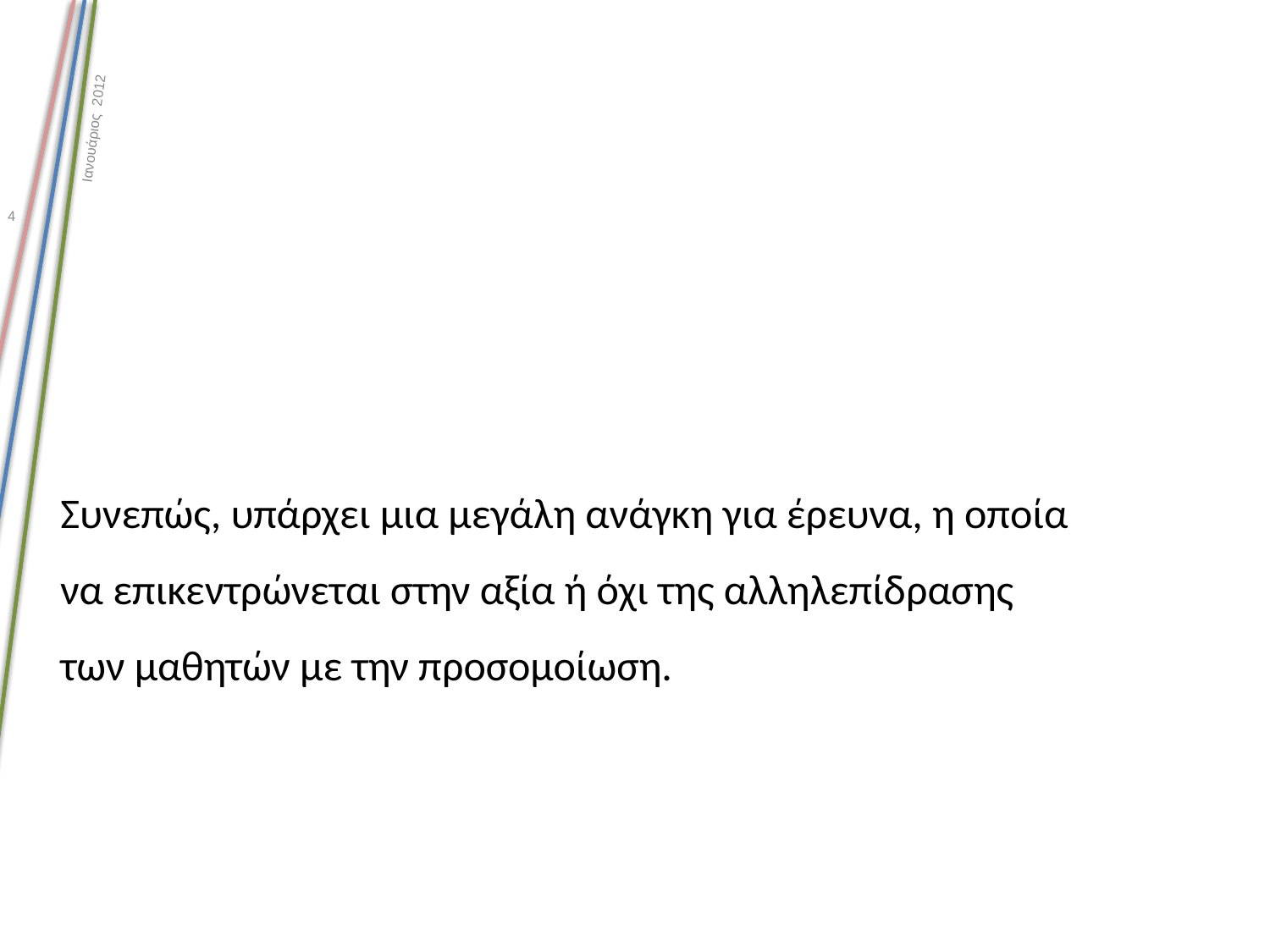

Ιανουάριος  2012
4
#
     Συνεπώς, υπάρχει μια μεγάλη ανάγκη για έρευνα, η οποία να επικεντρώνεται στην αξία ή όχι της αλληλεπίδρασης των μαθητών με την προσομοίωση.